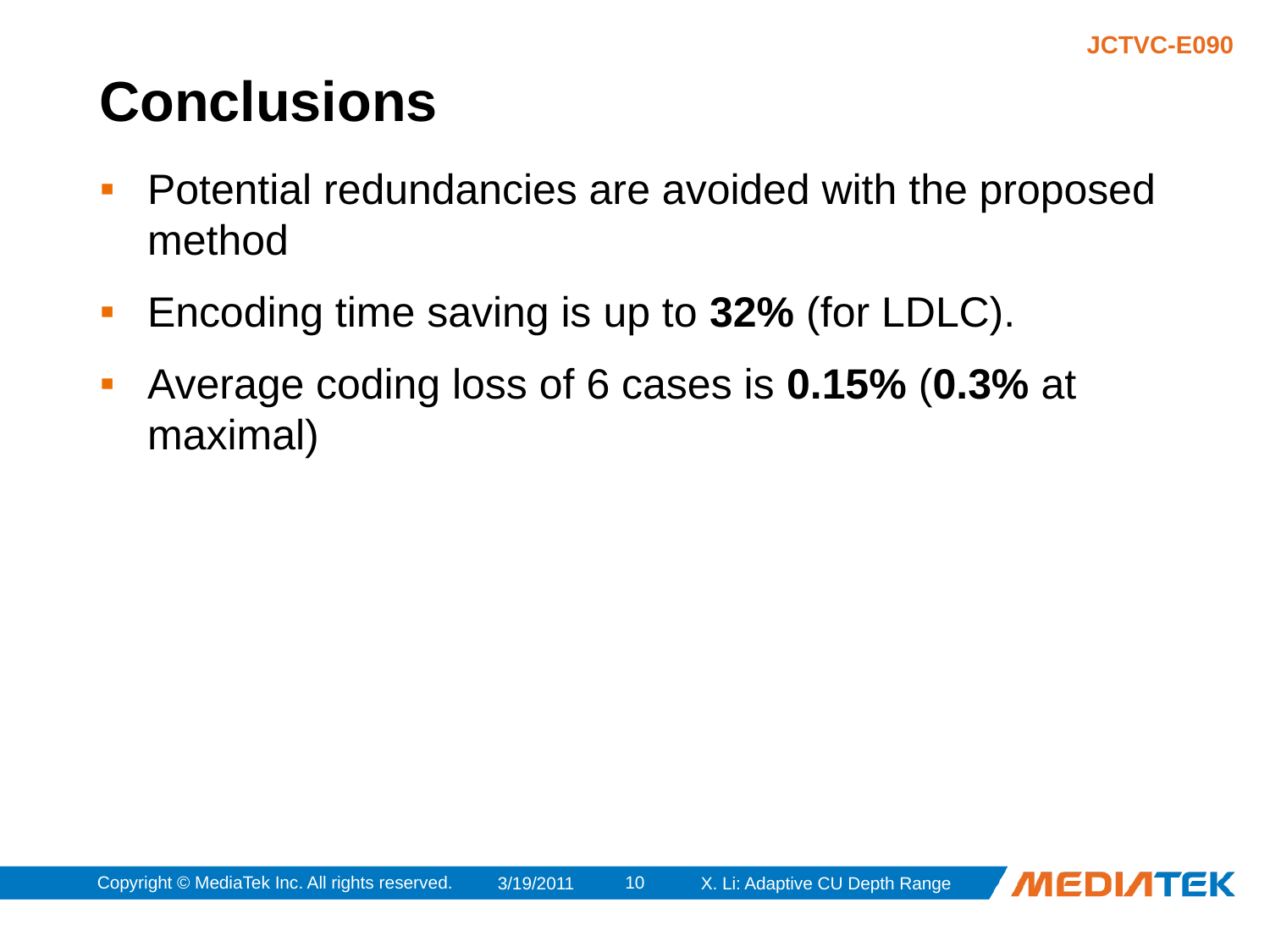

# Conclusions
Potential redundancies are avoided with the proposed method
Encoding time saving is up to 32% (for LDLC).
Average coding loss of 6 cases is 0.15% (0.3% at maximal)
Copyright © MediaTek Inc. All rights reserved.
10
3/19/2011